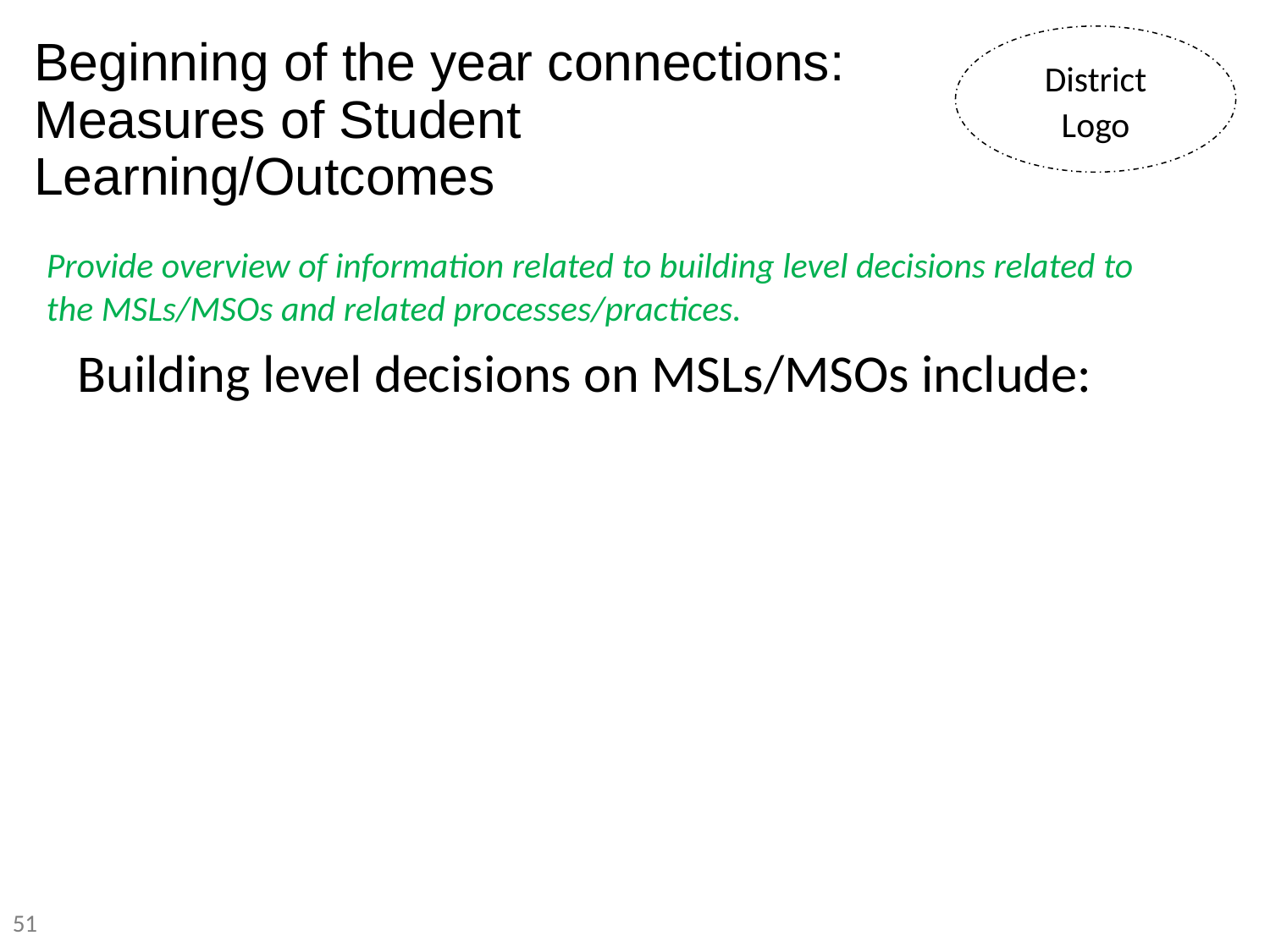

District Logo
# Beginning of the year connections: Measures of Student Learning/Outcomes
Provide overview of information related to building level decisions related to the MSLs/MSOs and related processes/practices.
Building level decisions on MSLs/MSOs include:

51